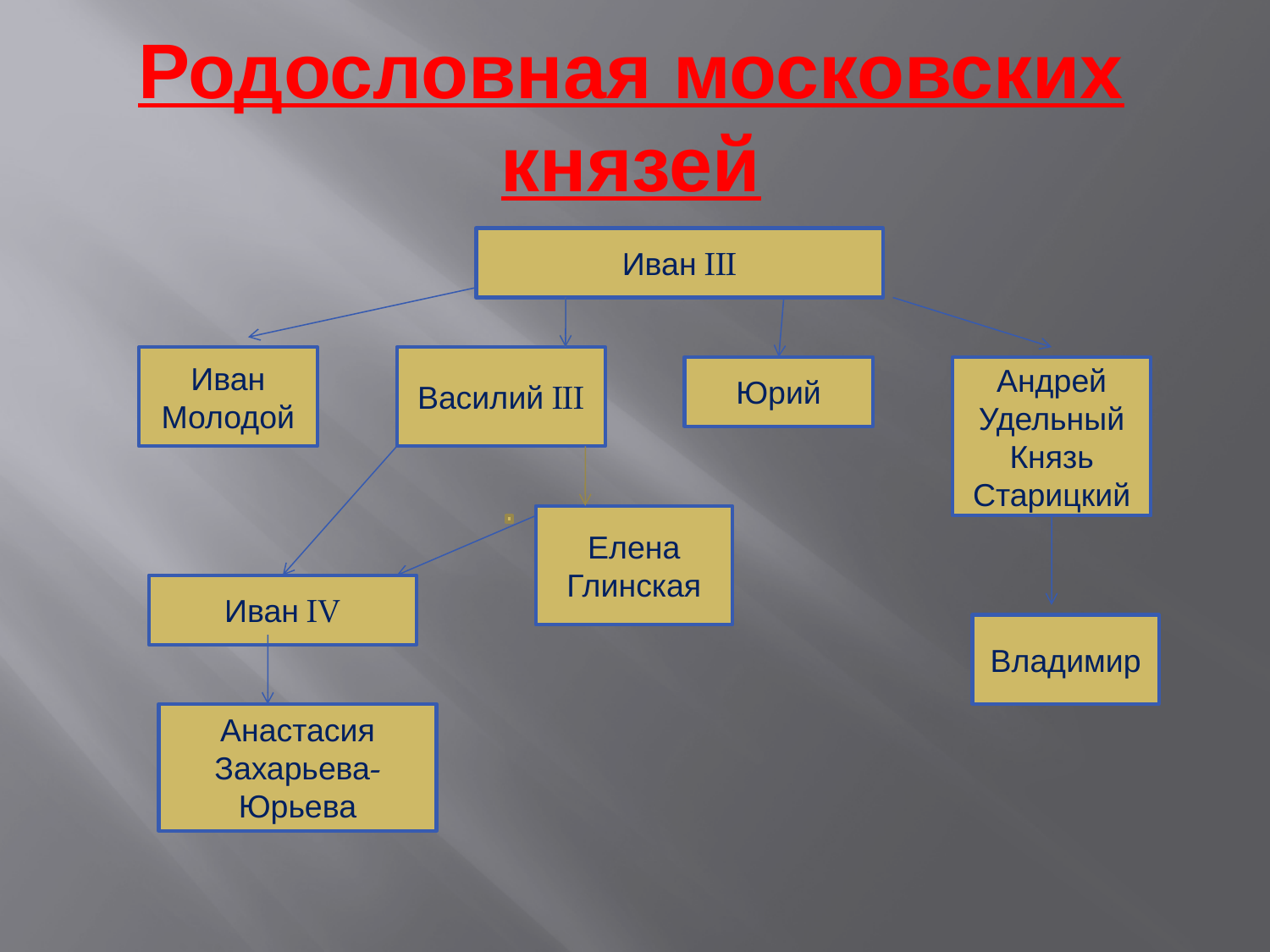

# Родословная московских князей

Иван III
Иван
Молодой
Василий III
Юрий
Андрей
Удельный
Князь Старицкий
Елена
Глинская

Иван IV
Владимир
Анастасия
Захарьева-Юрьева